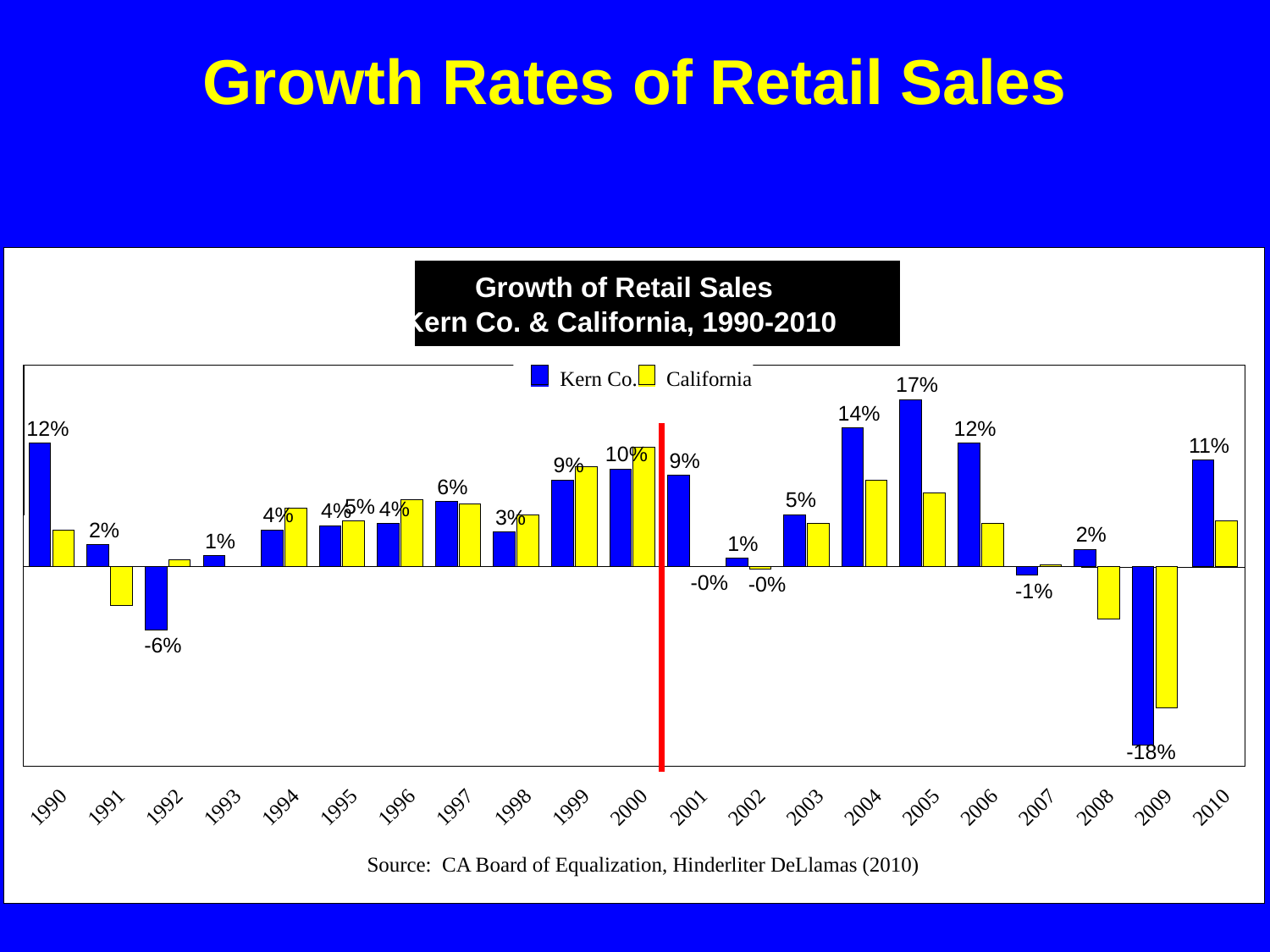

# Growth Rates of Retail Sales

Growth of Retail Sales
Kern Co. & California, 1990-2010

Kern Co.

California
17%
14%

12%
12%

11%
10%

9%
9%

6%

5%
4%
4%
4%

3%

2%
2%

1%

1%

-1%
-6%
-18%

5%

-0%
-0%
1990
1991
1992
1993
1994
1995
1996
1997
1998
1999
2000
2001
2002
2003
2004
2005
2006
2007
2008
2009
2010

Source:  CA Board of Equalization, Hinderliter DeLlamas (2010)